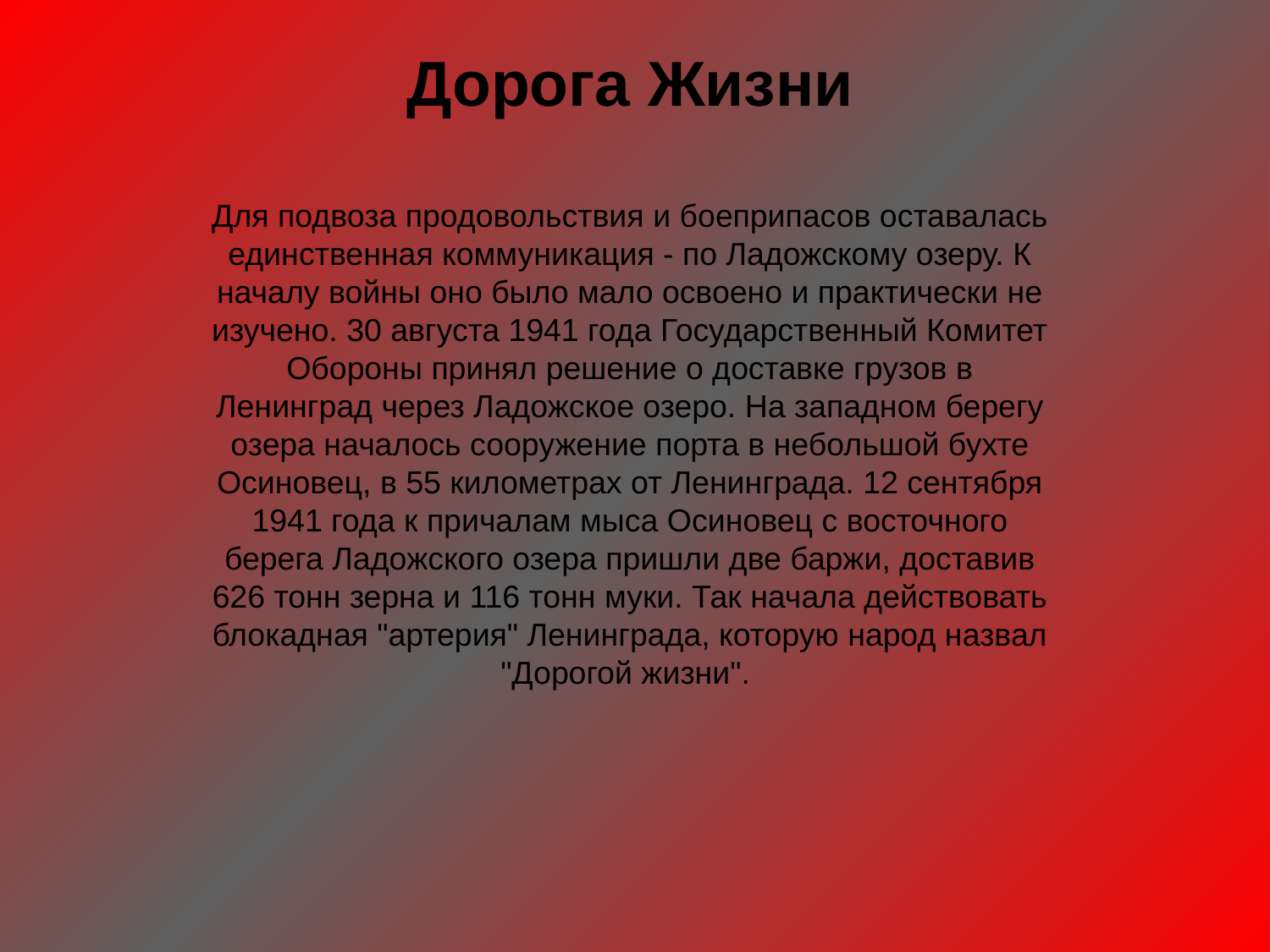

Дорога Жизни

Для подвоза продовольствия и боеприпасов оставалась единственная коммуникация - по Ладожскому озеру. К началу войны оно было мало освоено и практически не изучено. 30 августа 1941 года Государственный Комитет Обороны принял решение о доставке грузов в Ленинград через Ладожское озеро. На западном берегу озера началось сооружение порта в небольшой бухте Осиновец, в 55 километрах от Ленинграда. 12 сентября 1941 года к причалам мыса Осиновец с восточного берега Ладожского озера пришли две баржи, доставив 626 тонн зерна и 116 тонн муки. Так начала действовать блокадная "артерия" Ленинграда, которую народ назвал "Дорогой жизни".